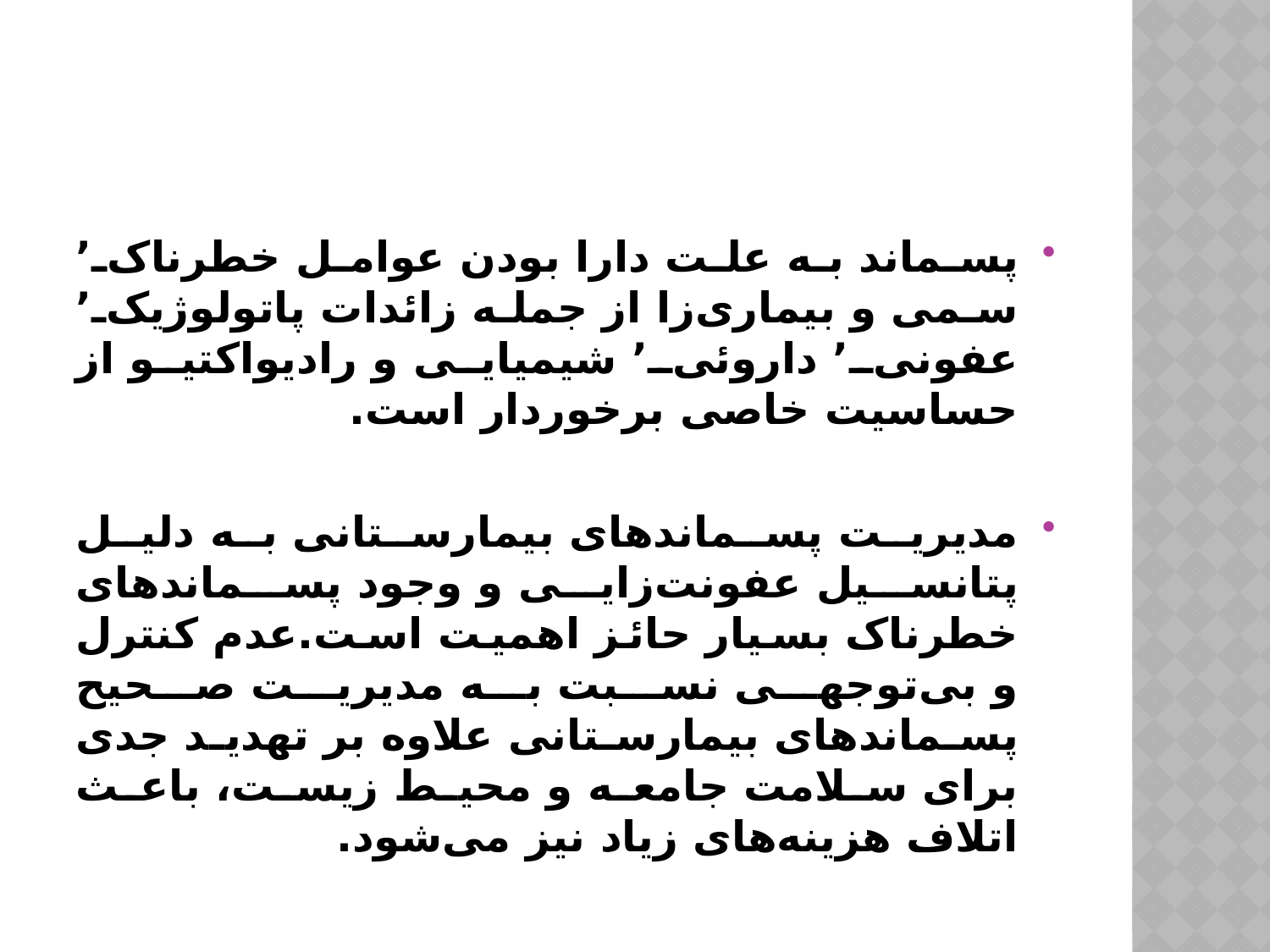

#
پسماند به علت دارا بودن عوامل خطرناک٬ سمی و بیماری‌زا از جمله زائدات پاتولوژیک٬ عفونی٬ داروئی٬ شیمیایی و رادیواکتیو از حساسیت خاصی برخوردار است.

مدیریت پسماندهای بیمارستانی به دلیل پتانسیل عفونت‌زایی و وجود پسماندهای خطرناک بسیار حائز اهمیت است.عدم کنترل و بی‌توجهی نسبت به مدیریت صحیح پسماندهای بیمارستانی علاوه بر تهدید جدی برای سلامت جامعه و محیط زیست، باعث اتلاف هزینه‌های زیاد نیز می‌شود.